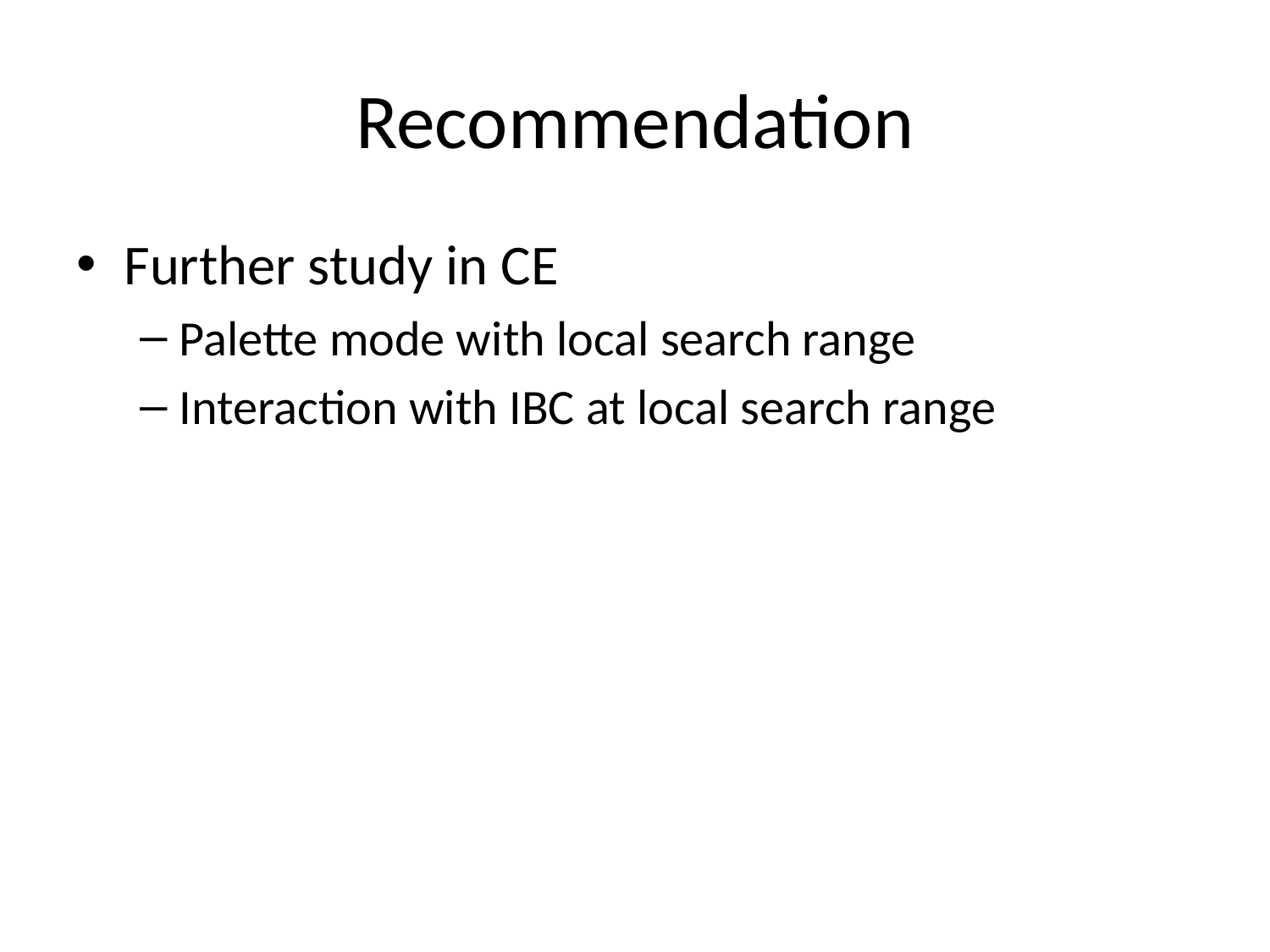

# Recommendation
Further study in CE
Palette mode with local search range
Interaction with IBC at local search range